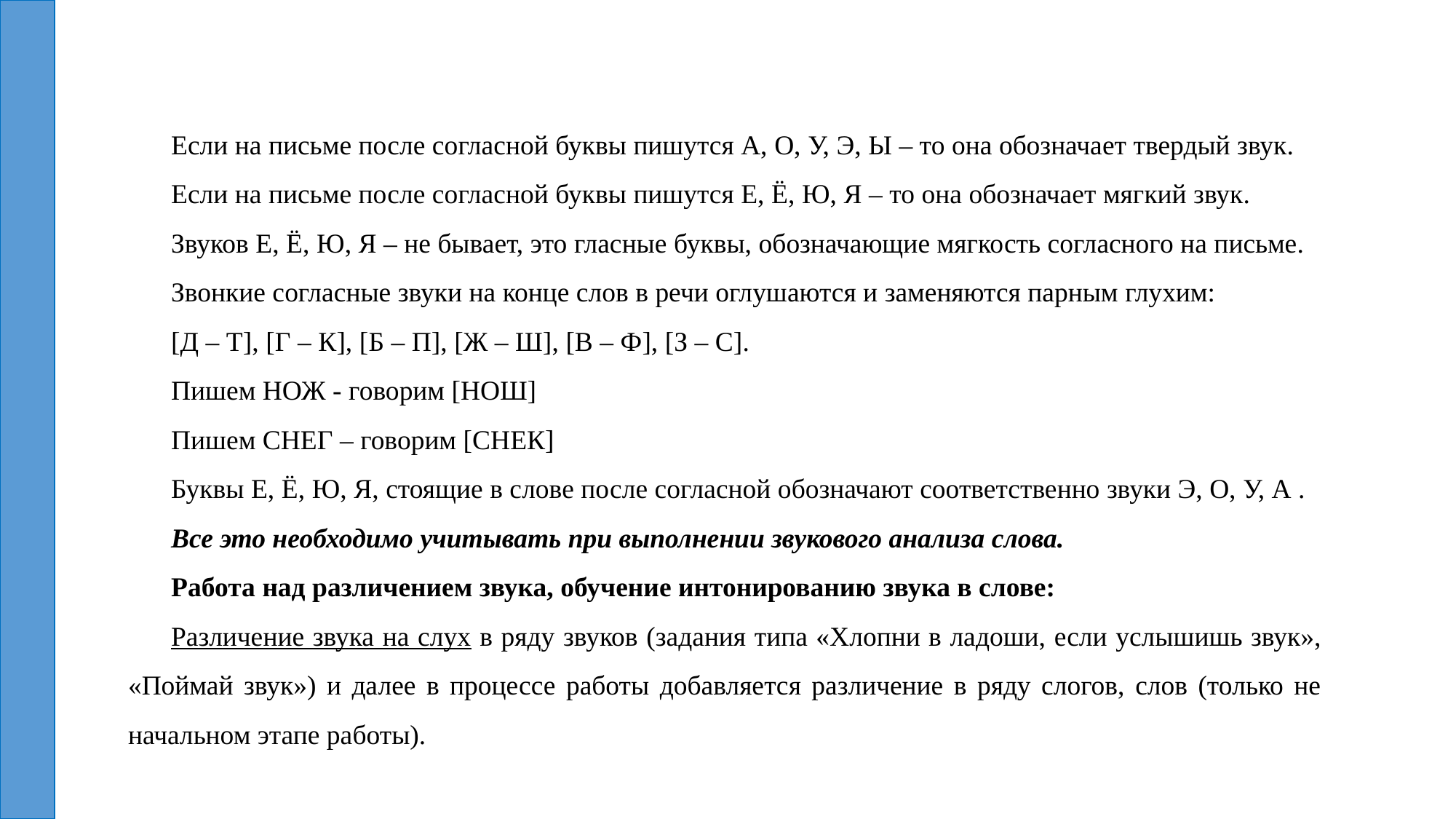

Если на письме после согласной буквы пишутся А, О, У, Э, Ы – то она обозначает твердый звук.
Если на письме после согласной буквы пишутся Е, Ё, Ю, Я – то она обозначает мягкий звук.
Звуков Е, Ё, Ю, Я – не бывает, это гласные буквы, обозначающие мягкость согласного на письме.
Звонкие согласные звуки на конце слов в речи оглушаются и заменяются парным глухим:
[Д – Т], [Г – К], [Б – П], [Ж – Ш], [В – Ф], [З – С].
Пишем НОЖ - говорим [НОШ]
Пишем СНЕГ – говорим [СНЕК]
Буквы Е, Ё, Ю, Я, стоящие в слове после согласной обозначают соответственно звуки Э, О, У, А .
Все это необходимо учитывать при выполнении звукового анализа слова.
Работа над различением звука, обучение интонированию звука в слове:
Различение звука на слух в ряду звуков (задания типа «Хлопни в ладоши, если услышишь звук», «Поймай звук») и далее в процессе работы добавляется различение в ряду слогов, слов (только не начальном этапе работы).